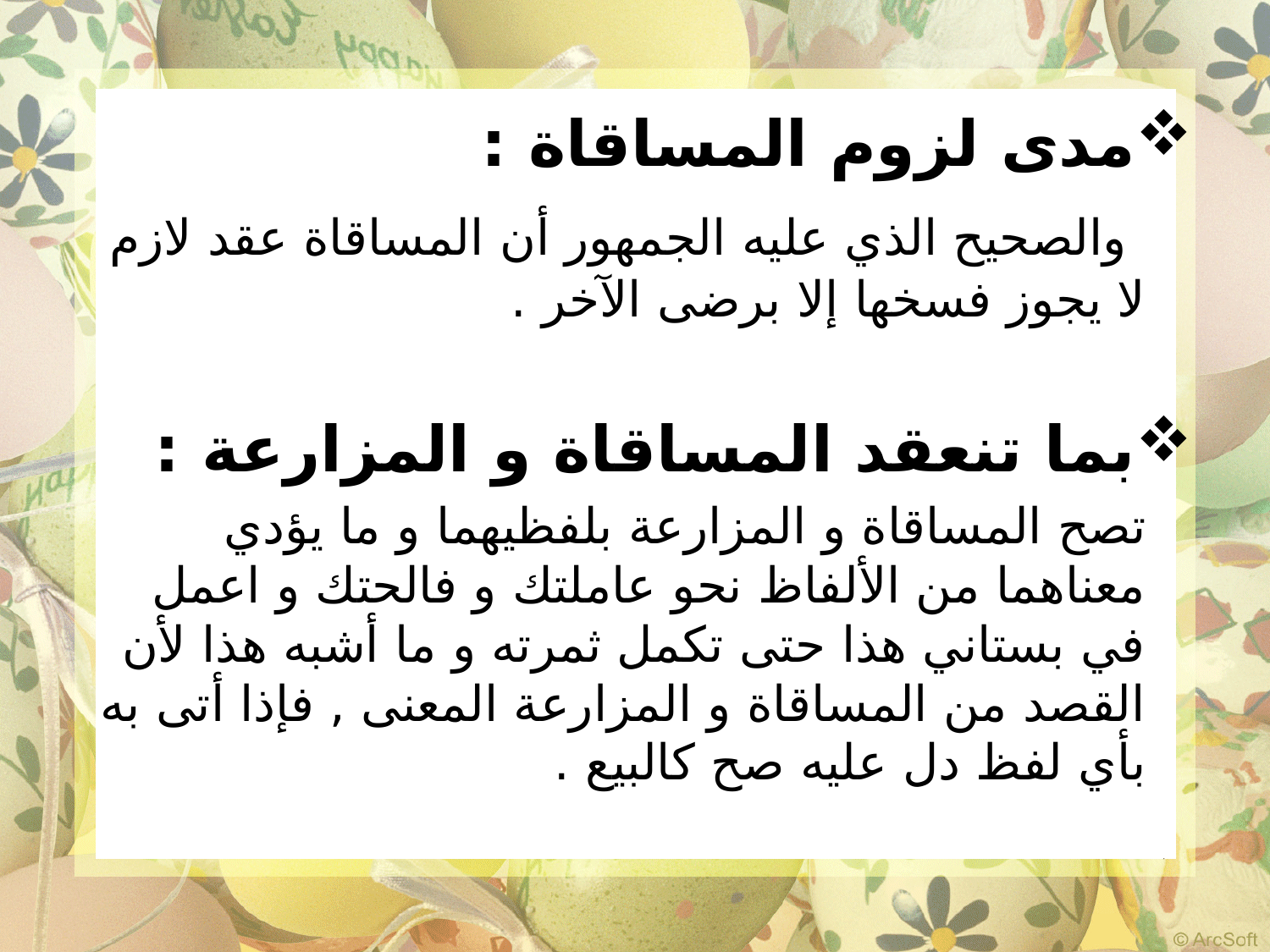

مدى لزوم المساقاة :
   والصحيح الذي عليه الجمهور أن المساقاة عقد لازم لا يجوز فسخها إلا برضى الآخر .

بما تنعقد المساقاة و المزارعة :
   تصح المساقاة و المزارعة بلفظيهما و ما يؤدي معناهما من الألفاظ نحو عاملتك و فالحتك و اعمل في بستاني هذا حتى تكمل ثمرته و ما أشبه هذا لأن القصد من المساقاة و المزارعة المعنى , فإذا أتى به بأي لفظ دل عليه صح كالبيع .